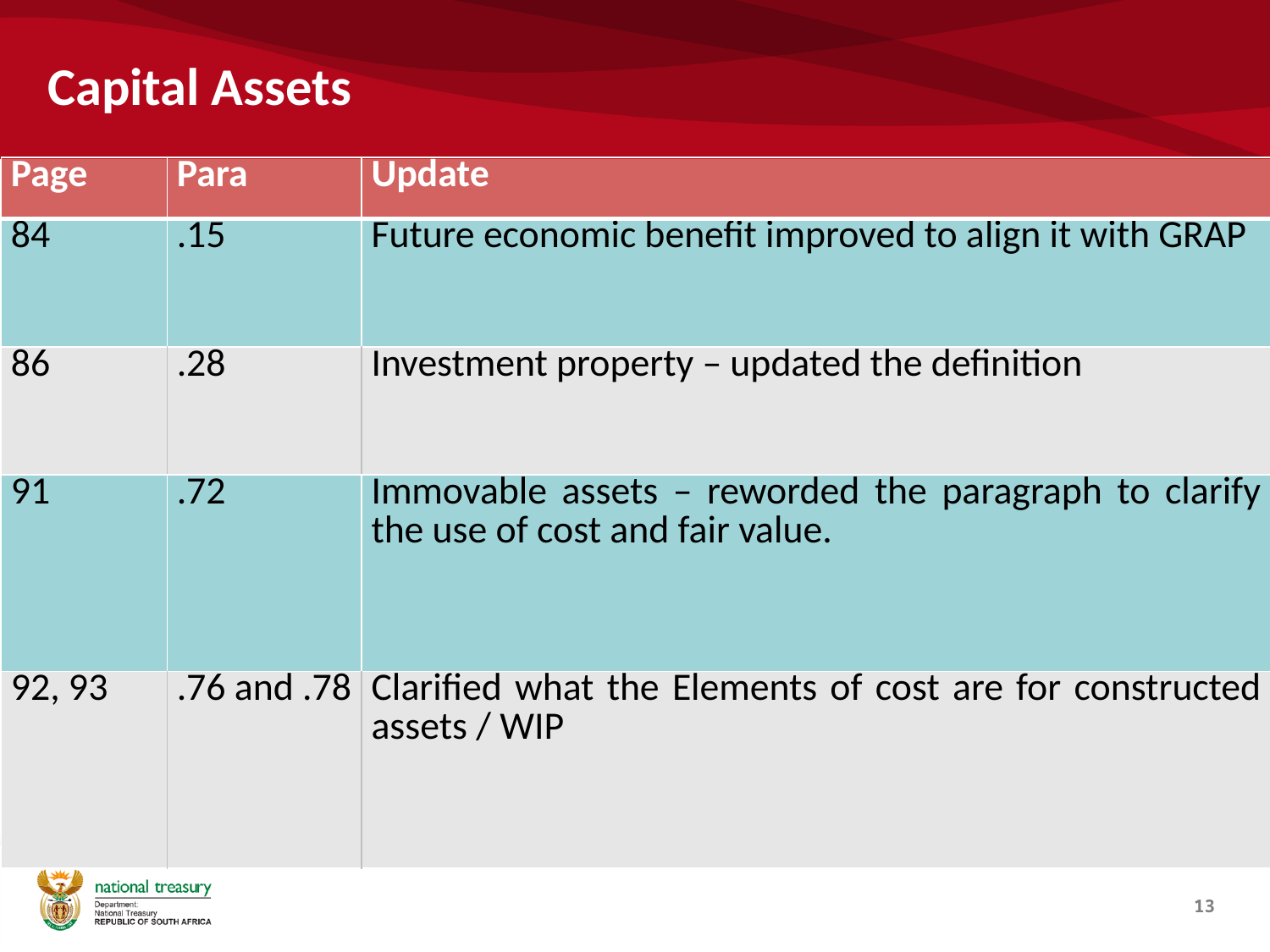

# Capital Assets

| Page | Para | Update |
| --- | --- | --- |
| 84 | .15 | Future economic benefit improved to align it with GRAP |
| 86 | .28 | Investment property – updated the definition |
| 91 | .72 | Immovable assets – reworded the paragraph to clarify the use of cost and fair value. |
| 92, 93 | .76 and .78 | Clarified what the Elements of cost are for constructed assets / WIP |
13